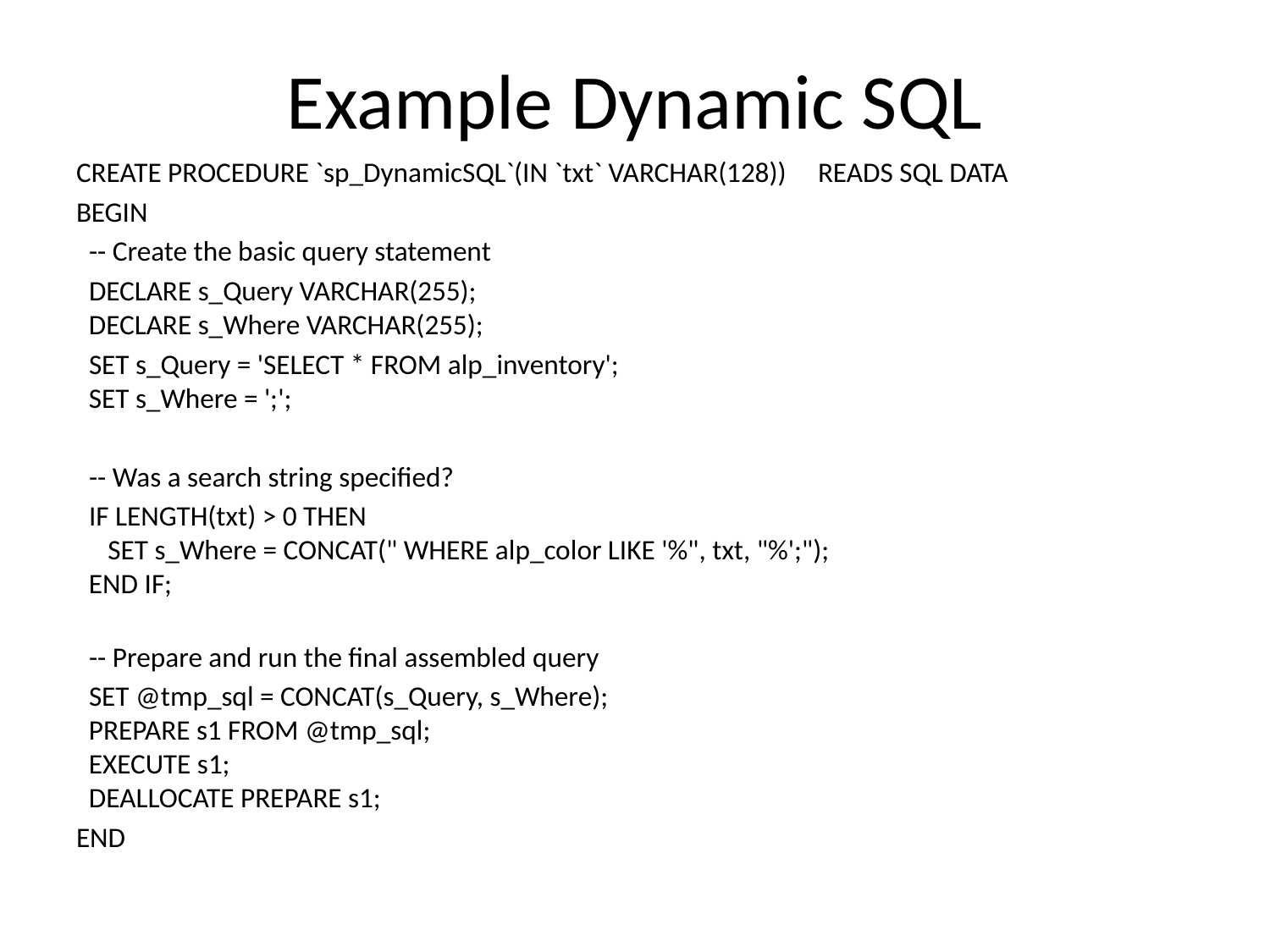

# Example Dynamic SQL
CREATE PROCEDURE `sp_DynamicSQL`(IN `txt` VARCHAR(128))     READS SQL DATA
BEGIN
  -- Create the basic query statement
  DECLARE s_Query VARCHAR(255);
  DECLARE s_Where VARCHAR(255);
  SET s_Query = 'SELECT * FROM alp_inventory';
  SET s_Where = ';';

  -- Was a search string specified?
  IF LENGTH(txt) > 0 THEN
     SET s_Where = CONCAT(" WHERE alp_color LIKE '%", txt, "%';");
  END IF;
  -- Prepare and run the final assembled query
  SET @tmp_sql = CONCAT(s_Query, s_Where);
  PREPARE s1 FROM @tmp_sql;
  EXECUTE s1;
  DEALLOCATE PREPARE s1;
END